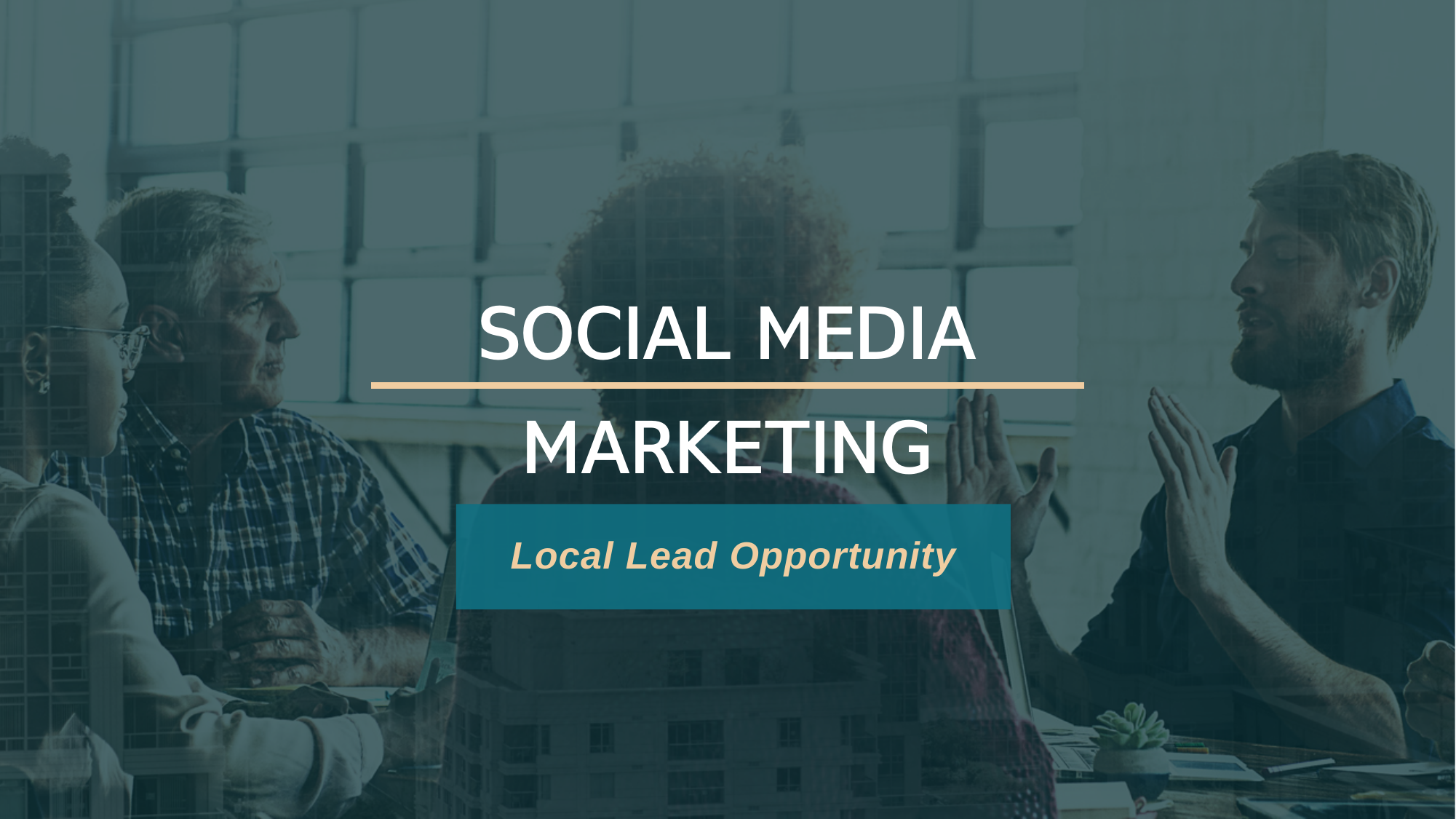

# SOCIAL MEDIA MARKETING

Local Lead Opportunity